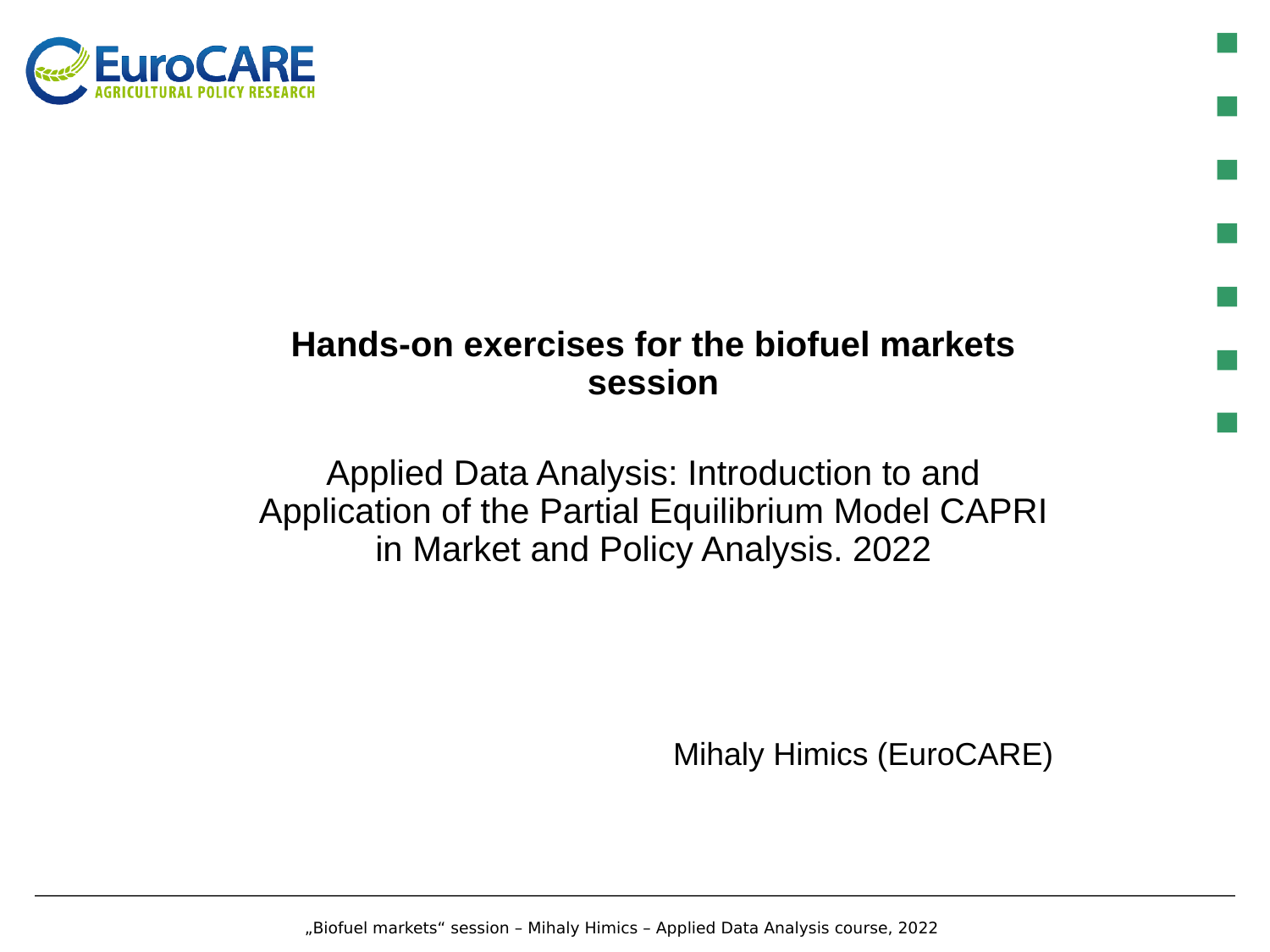

Hands-on exercises for the biofuel markets session

Applied Data Analysis: Introduction to and Application of the Partial Equilibrium Model CAPRI in Market and Policy Analysis. 2022

Mihaly Himics (EuroCARE)
„Biofuel markets“ session – Mihaly Himics – Applied Data Analysis course, 2022